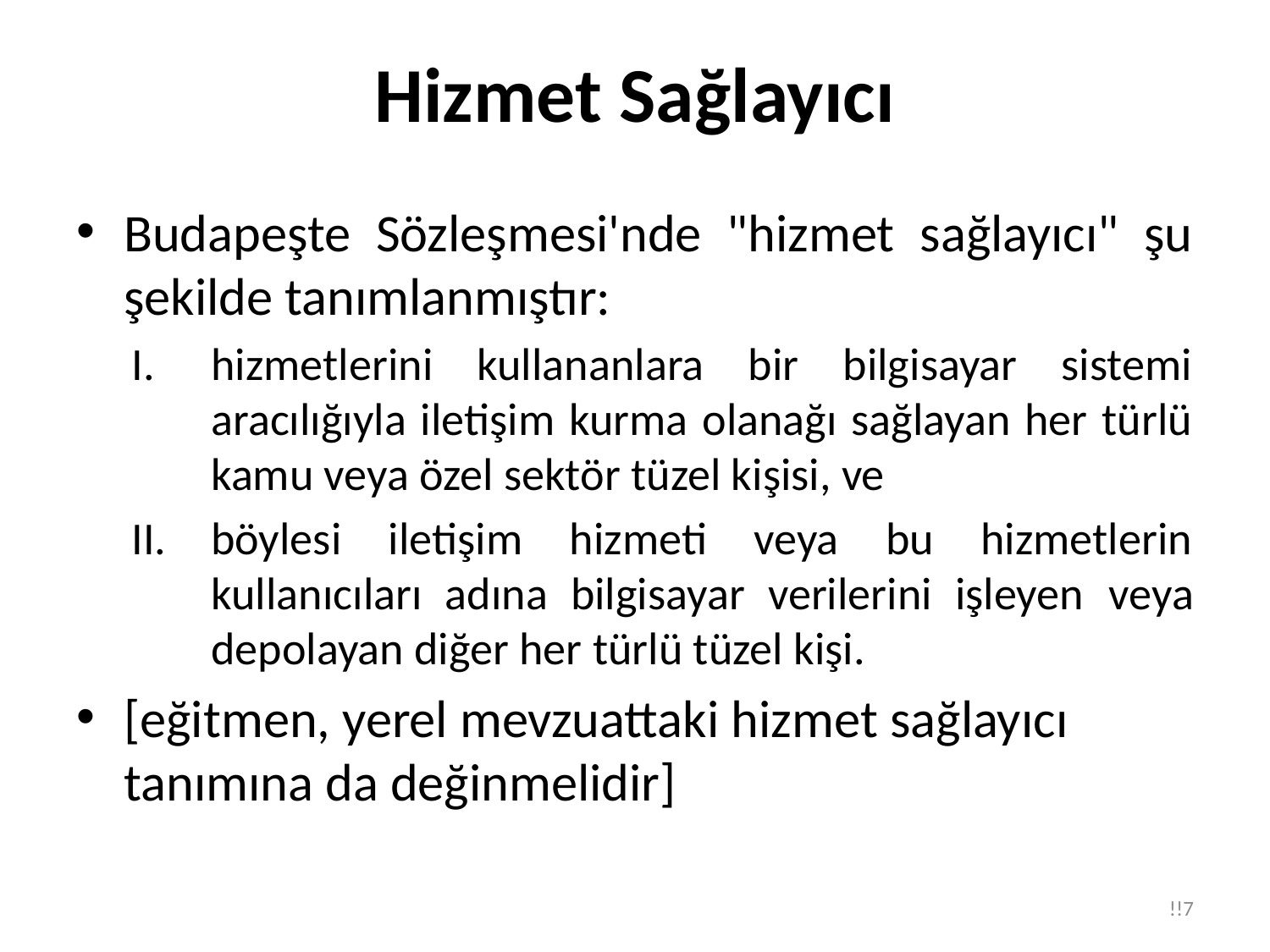

# Hizmet Sağlayıcı
Budapeşte Sözleşmesi'nde "hizmet sağlayıcı" şu şekilde tanımlanmıştır:
hizmetlerini kullananlara bir bilgisayar sistemi aracılığıyla iletişim kurma olanağı sağlayan her türlü kamu veya özel sektör tüzel kişisi, ve
böylesi iletişim hizmeti veya bu hizmetlerin kullanıcıları adına bilgisayar verilerini işleyen veya depolayan diğer her türlü tüzel kişi.
[eğitmen, yerel mevzuattaki hizmet sağlayıcı tanımına da değinmelidir]
!!7